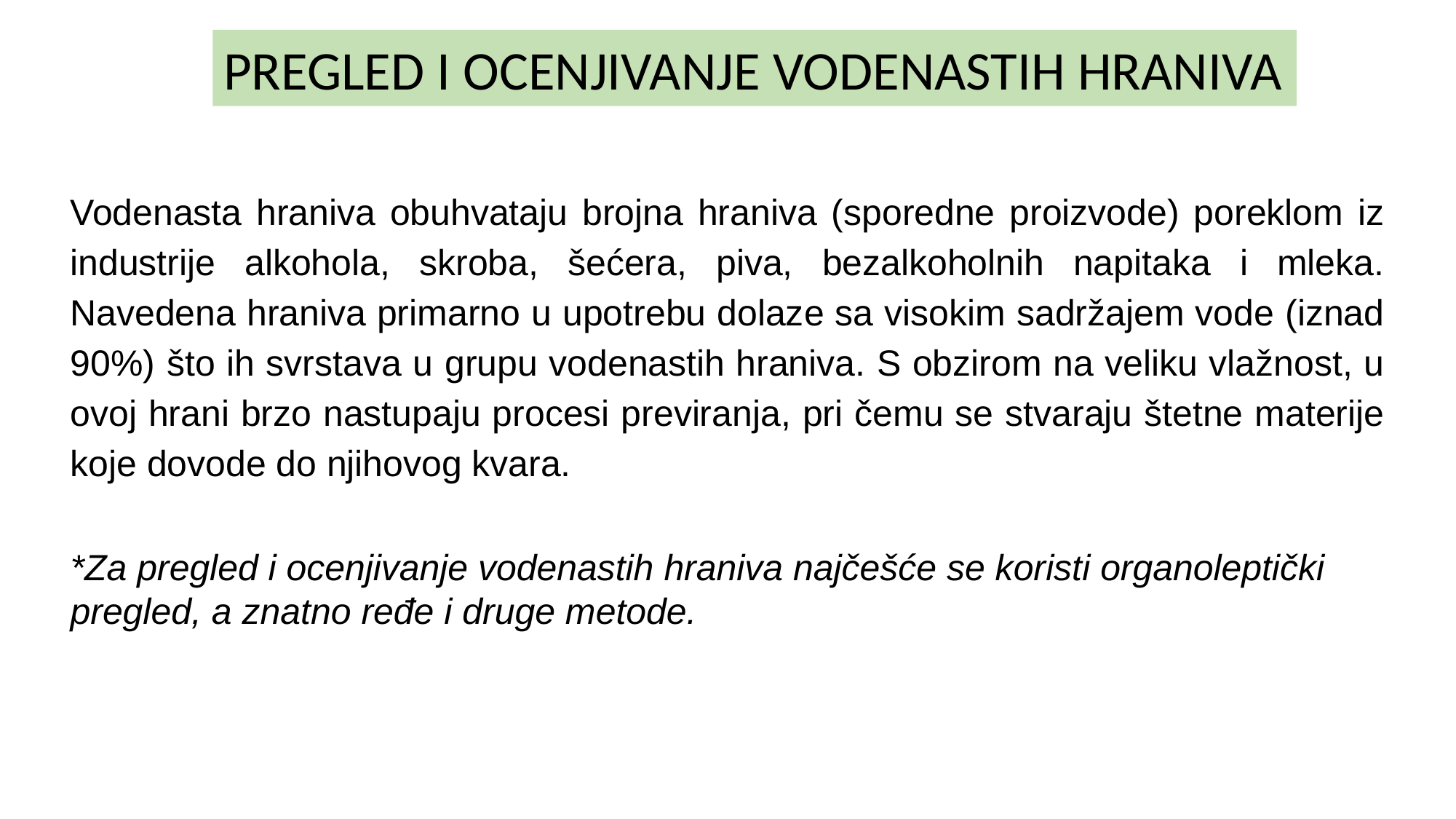

PREGLED I OCENJIVANJE VODENASTIH HRANIVA
Vodenasta hraniva obuhvataju brojna hraniva (sporedne proizvode) poreklom iz industrije alkohola, skroba, šećera, piva, bezalkoholnih napitaka i mleka. Navedena hraniva primarno u upotrebu dolaze sa visokim sadržajem vode (iznad 90%) što ih svrstava u grupu vodenastih hraniva. S obzirom na veliku vlažnost, u ovoj hrani brzo nastupaju procesi previranja, pri čemu se stvaraju štetne materije koje dovode do njihovog kvara.

*Za pregled i ocenjivanje vodenastih hraniva najčešće se koristi organoleptički pregled, a znatno ređe i druge metode.